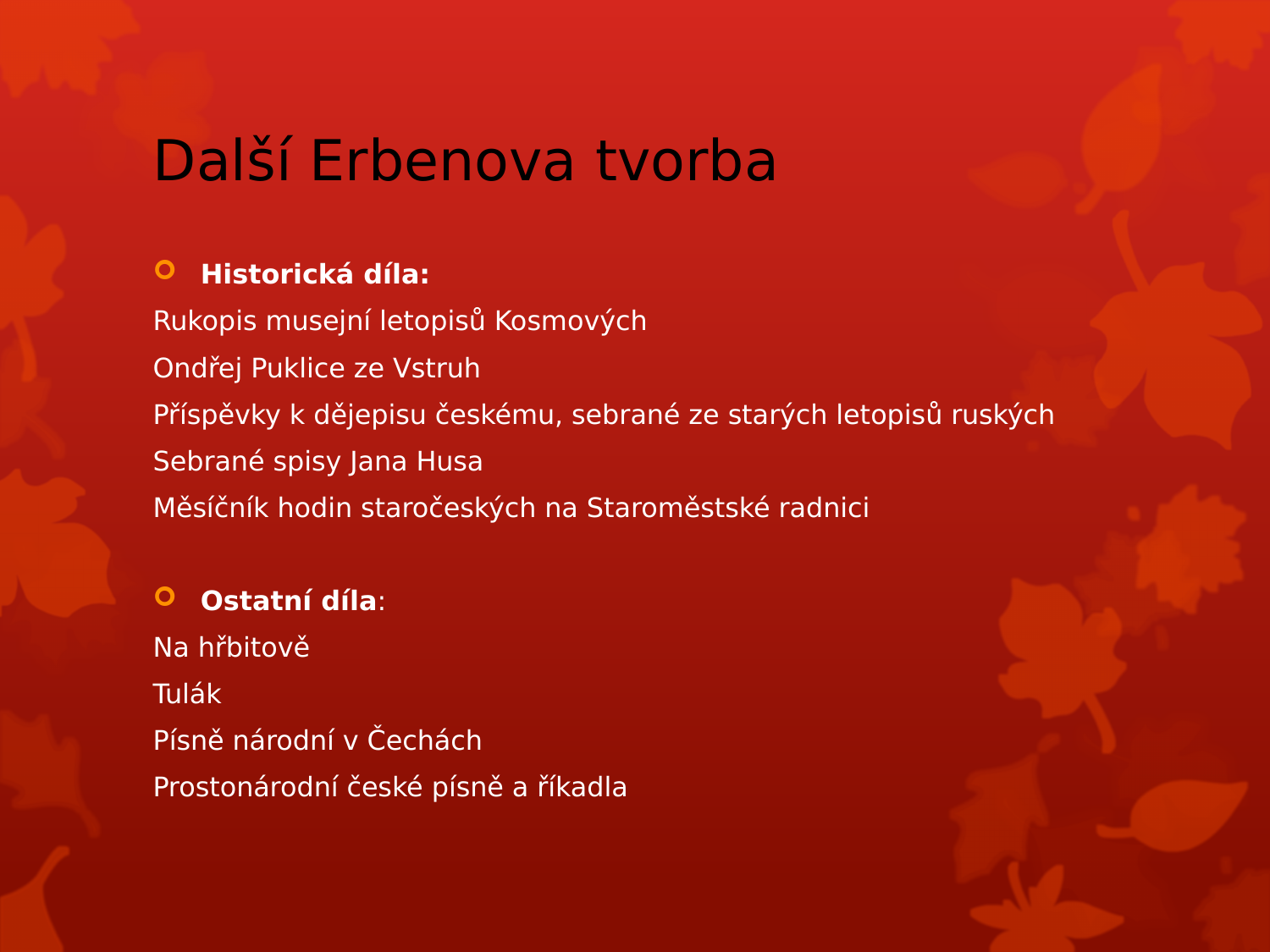

# Další Erbenova tvorba
Historická díla:
Rukopis musejní letopisů Kosmových
Ondřej Puklice ze Vstruh
Příspěvky k dějepisu českému, sebrané ze starých letopisů ruských
Sebrané spisy Jana Husa
Měsíčník hodin staročeských na Staroměstské radnici

Ostatní díla:
Na hřbitově
Tulák
Písně národní v Čechách
Prostonárodní české písně a říkadla